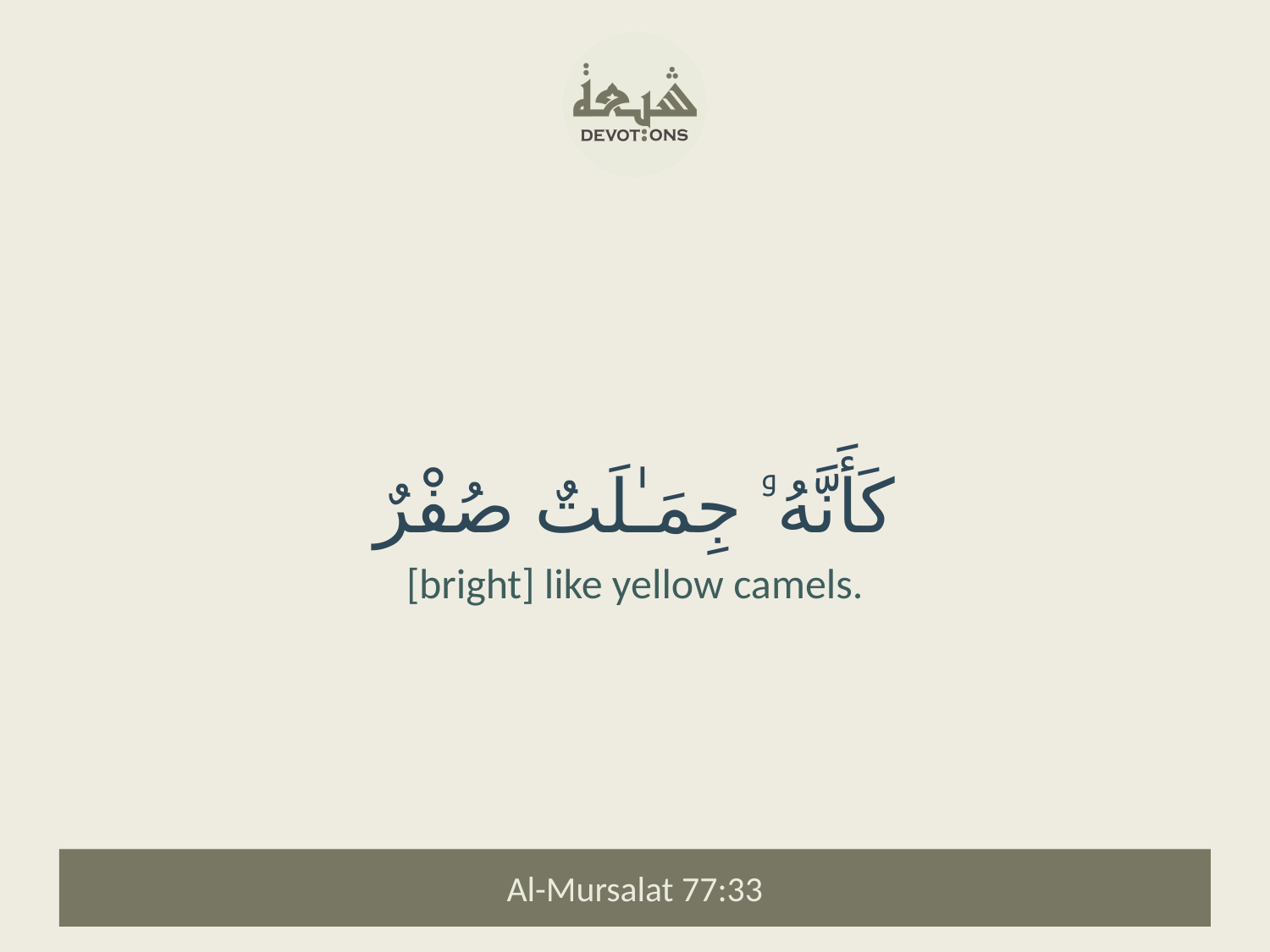

كَأَنَّهُۥ جِمَـٰلَتٌ صُفْرٌ
[bright] like yellow camels.
Al-Mursalat 77:33